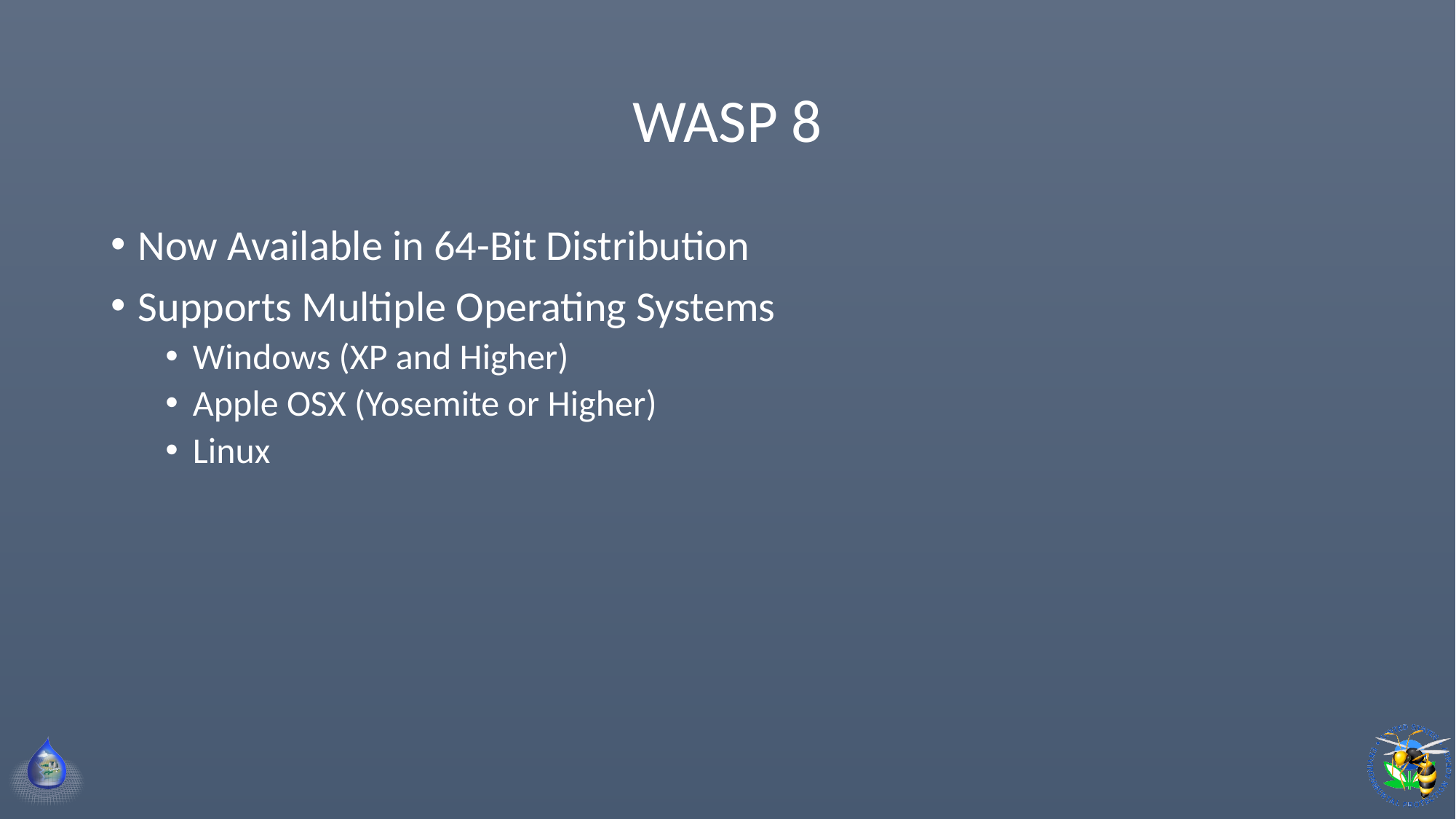

# WASP 8
Now Available in 64-Bit Distribution
Supports Multiple Operating Systems
Windows (XP and Higher)
Apple OSX (Yosemite or Higher)
Linux